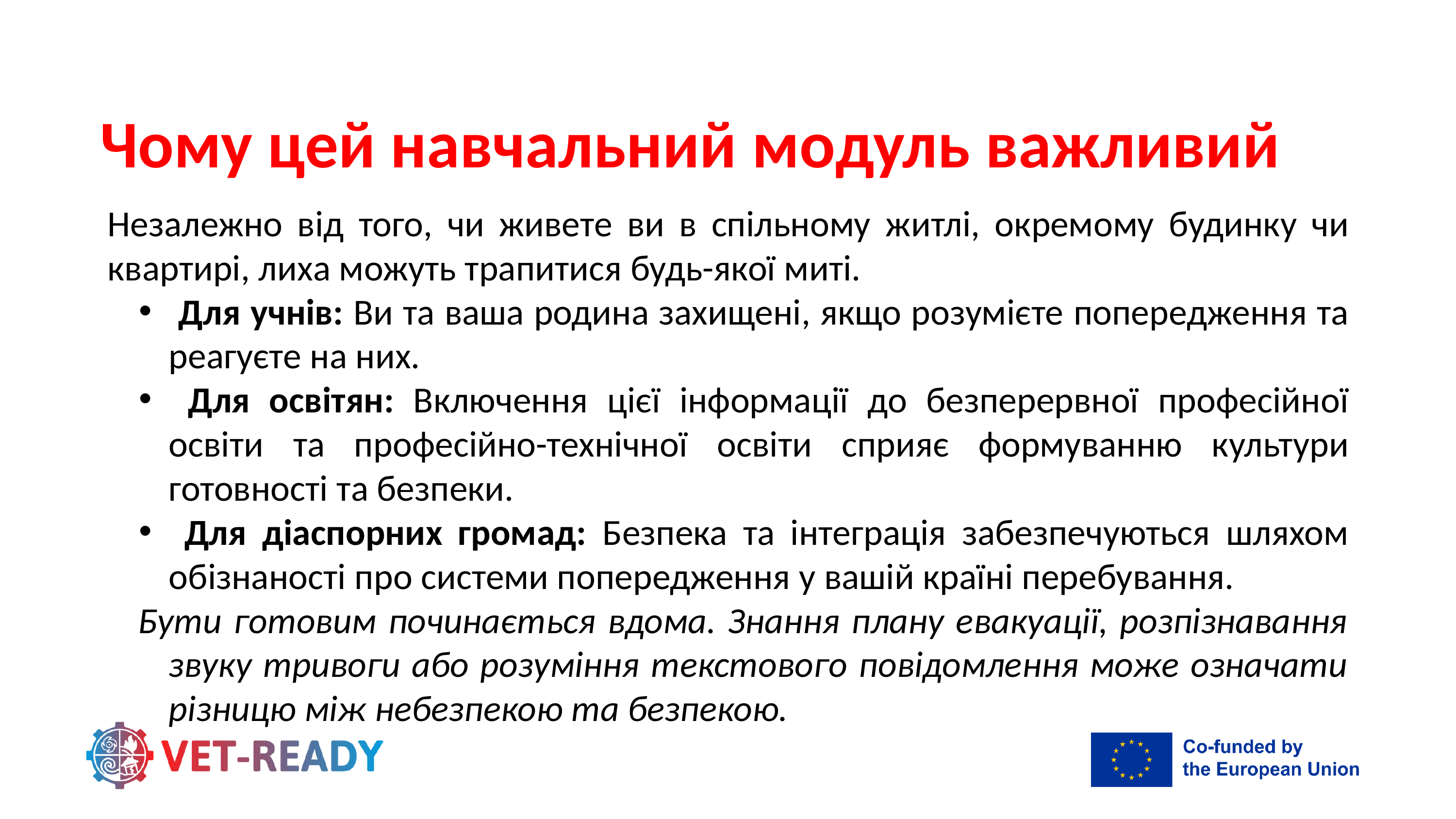

Чому цей навчальний модуль важливий
Незалежно від того, чи живете ви в спільному житлі, окремому будинку чи квартирі, лиха можуть трапитися будь-якої миті.
 Для учнів: Ви та ваша родина захищені, якщо розумієте попередження та реагуєте на них.
 Для освітян: Включення цієї інформації до безперервної професійної освіти та професійно-технічної освіти сприяє формуванню культури готовності та безпеки.
 Для діаспорних громад: Безпека та інтеграція забезпечуються шляхом обізнаності про системи попередження у вашій країні перебування.
Бути готовим починається вдома. Знання плану евакуації, розпізнавання звуку тривоги або розуміння текстового повідомлення може означати різницю між небезпекою та безпекою.